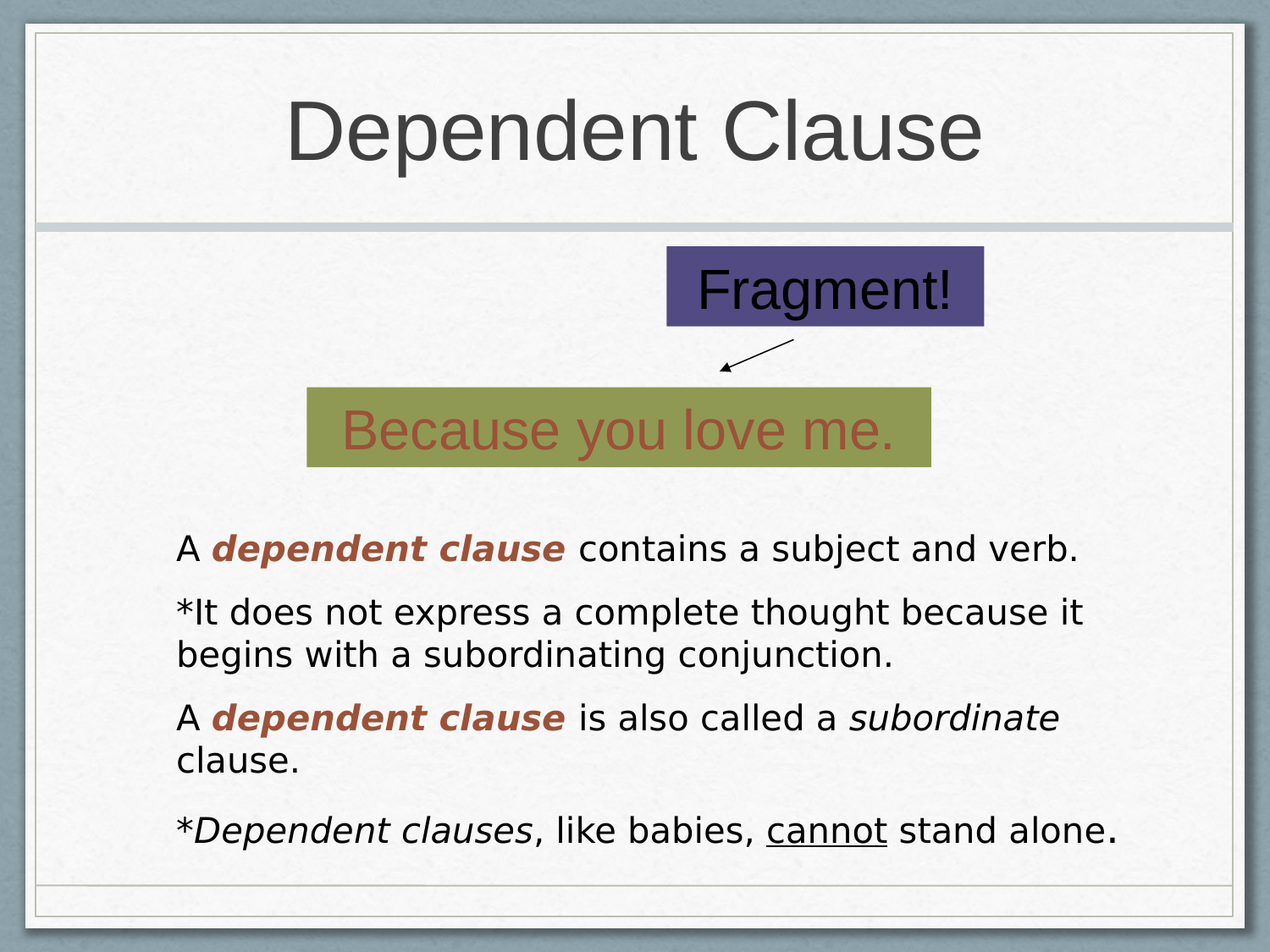

# Dependent Clause
Fragment!

Because you love me.
A dependent clause contains a subject and verb.
*It does not express a complete thought because it begins with a subordinating conjunction.
A dependent clause is also called a subordinate clause.
*Dependent clauses, like babies, cannot stand alone.